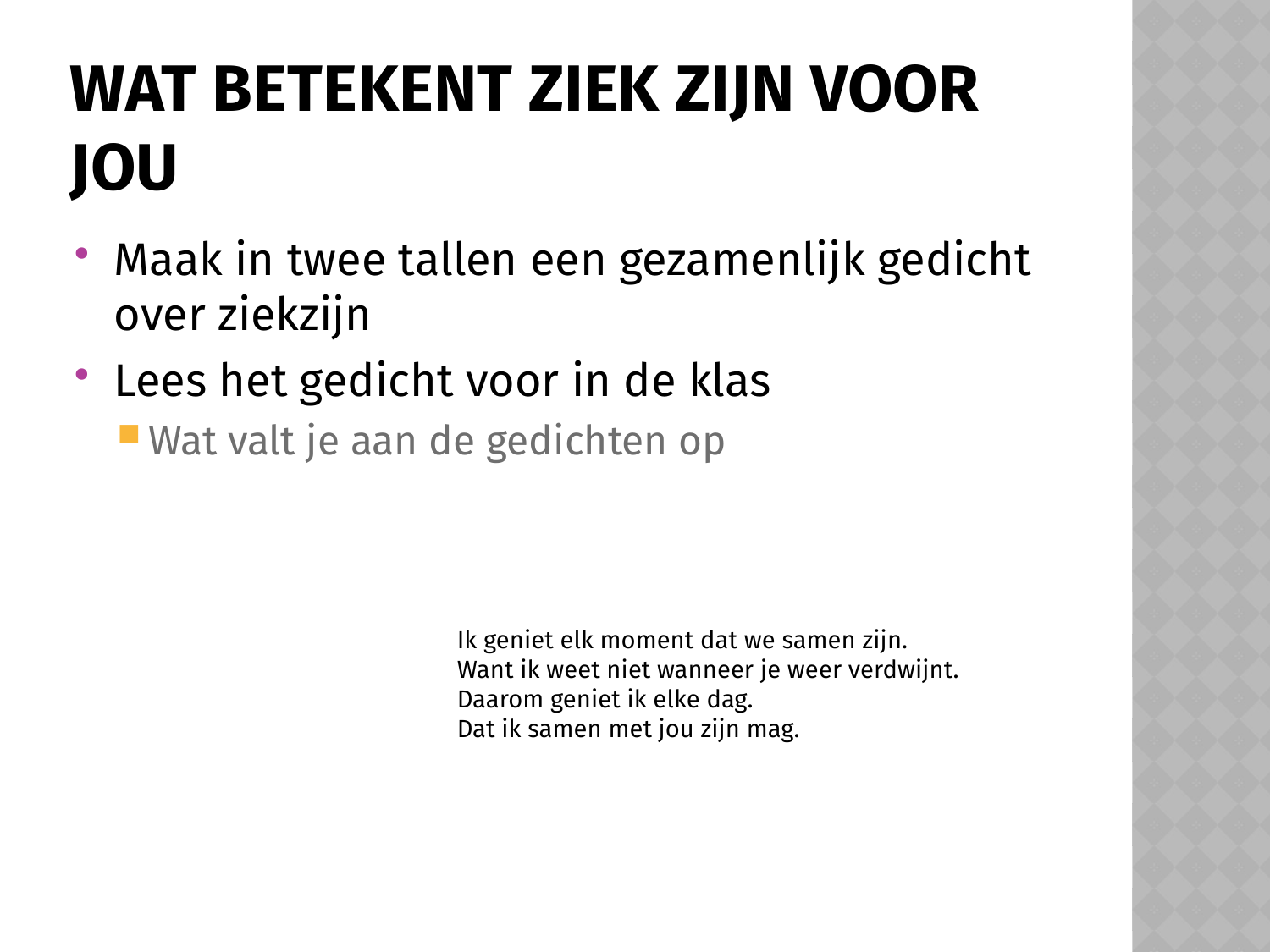

# Wat betekent ziek zijn voor jou
Maak in twee tallen een gezamenlijk gedicht over ziekzijn
Lees het gedicht voor in de klas
Wat valt je aan de gedichten op

			Ik geniet elk moment dat we samen zijn.
			Want ik weet niet wanneer je weer verdwijnt.
			Daarom geniet ik elke dag.
			Dat ik samen met jou zijn mag.